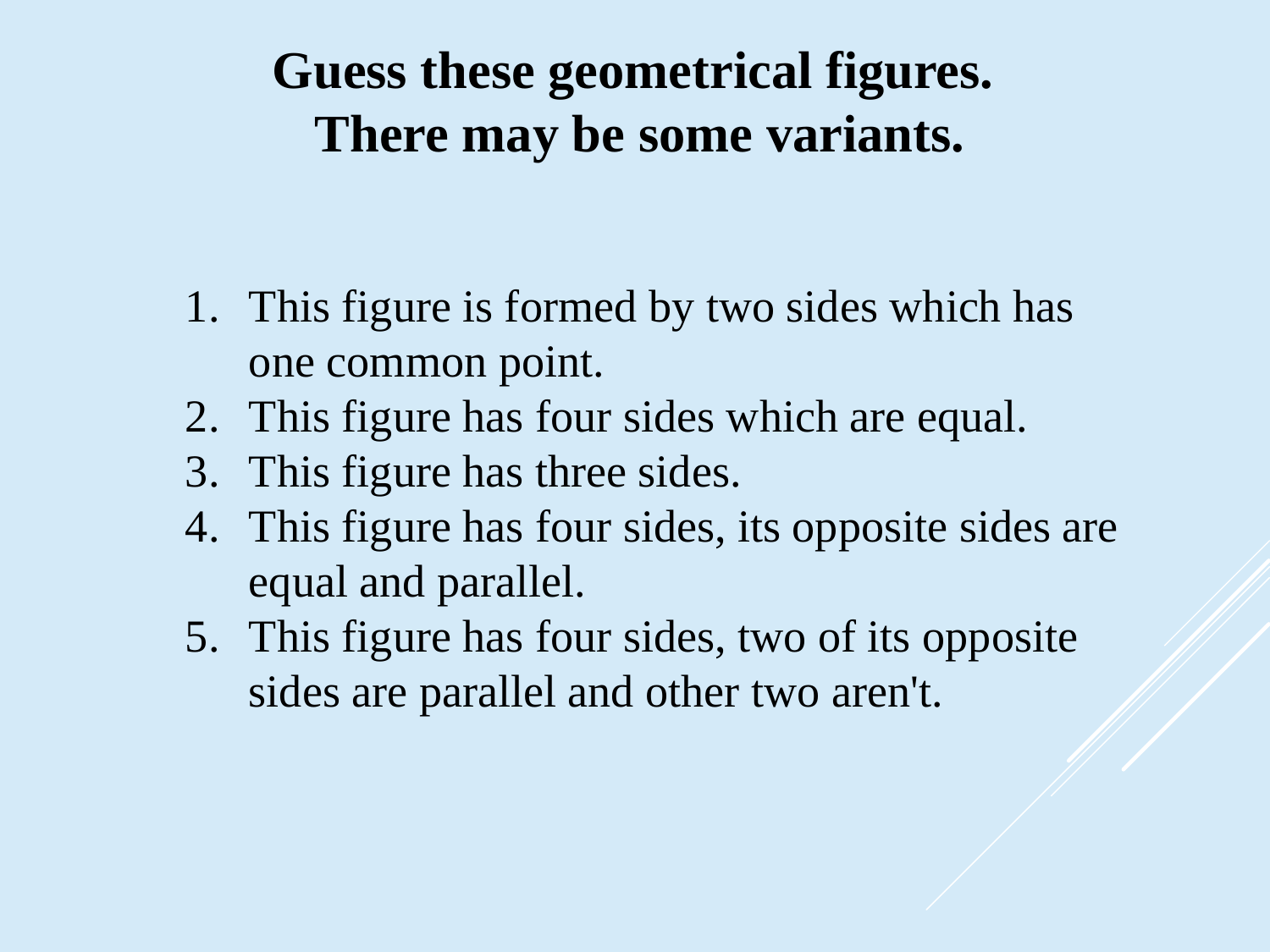

Guess these geometrical figures.
There may be some variants.
This figure is formed by two sides which has one common point.
This figure has four sides which are equal.
This figure has three sides.
This figure has four sides, its opposite sides are equal and parallel.
This figure has four sides, two of its opposite sides are parallel and other two aren't.